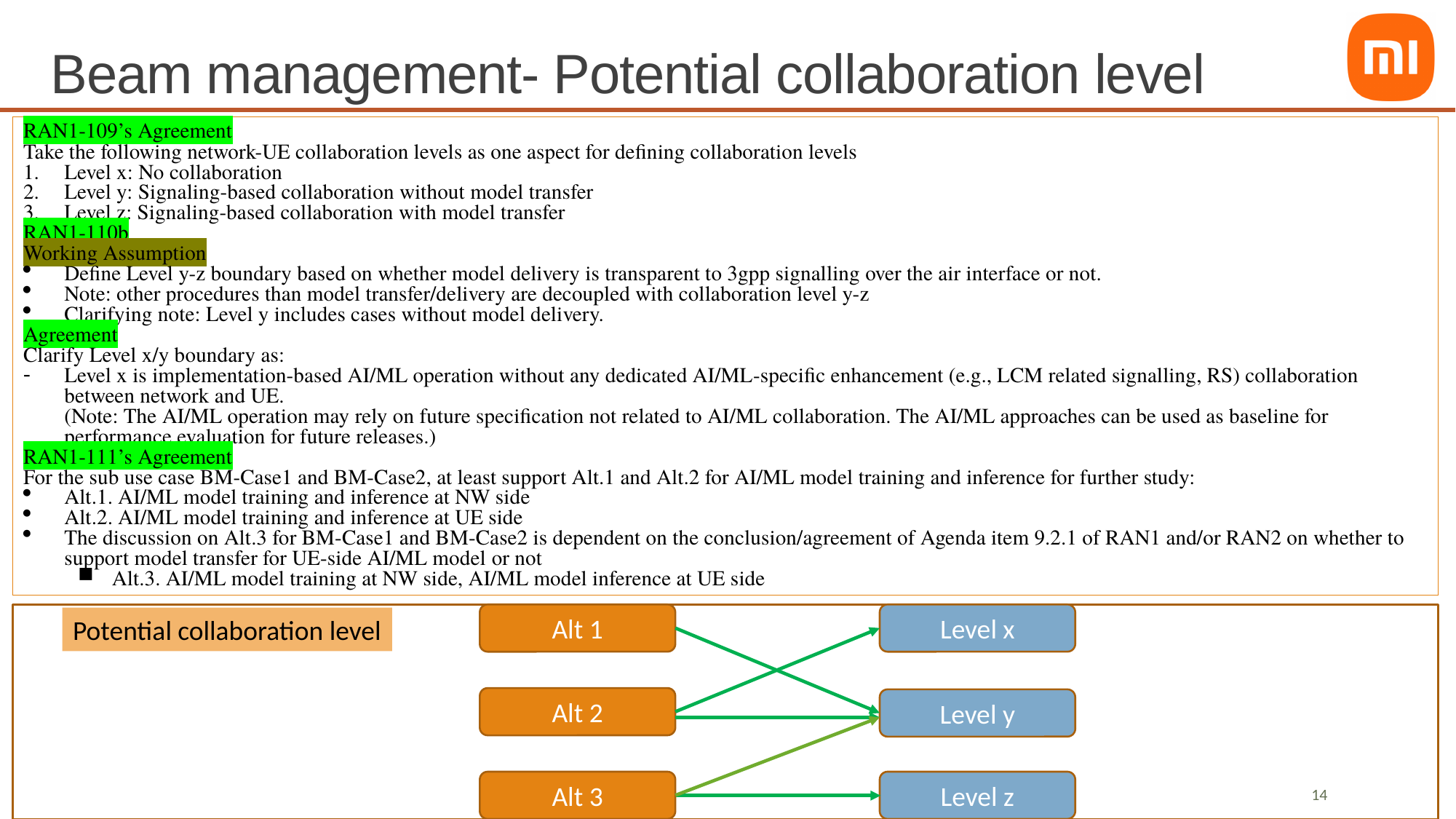

Beam management- Potential collaboration level
RAN1-109’s Agreement
Take the following network-UE collaboration levels as one aspect for defining collaboration levels
Level x: No collaboration
Level y: Signaling-based collaboration without model transfer
Level z: Signaling-based collaboration with model transfer
RAN1-110b
Working Assumption
Define Level y-z boundary based on whether model delivery is transparent to 3gpp signalling over the air interface or not.
Note: other procedures than model transfer/delivery are decoupled with collaboration level y-z
Clarifying note: Level y includes cases without model delivery.
Agreement
Clarify Level x/y boundary as:
Level x is implementation-based AI/ML operation without any dedicated AI/ML-specific enhancement (e.g., LCM related signalling, RS) collaboration between network and UE.
(Note: The AI/ML operation may rely on future specification not related to AI/ML collaboration. The AI/ML approaches can be used as baseline for performance evaluation for future releases.)
RAN1-111’s Agreement
For the sub use case BM-Case1 and BM-Case2, at least support Alt.1 and Alt.2 for AI/ML model training and inference for further study:
Alt.1. AI/ML model training and inference at NW side
Alt.2. AI/ML model training and inference at UE side
The discussion on Alt.3 for BM-Case1 and BM-Case2 is dependent on the conclusion/agreement of Agenda item 9.2.1 of RAN1 and/or RAN2 on whether to support model transfer for UE-side AI/ML model or not
Alt.3. AI/ML model training at NW side, AI/ML model inference at UE side

Alt 1
Level x
Alt 2
Level y
Alt 3
Level z
Potential collaboration level